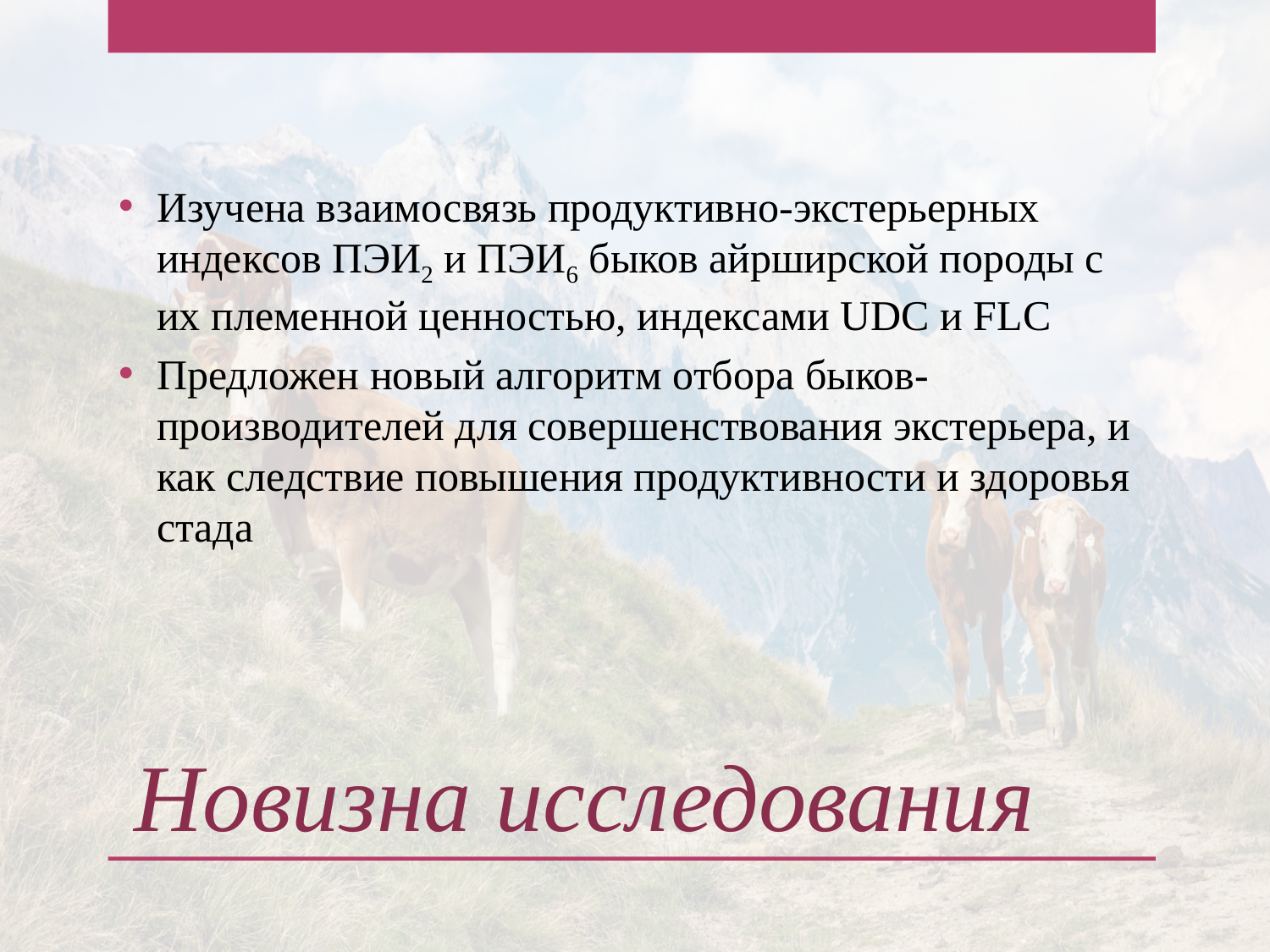

Изучена взаимосвязь продуктивно-экстерьерных индексов ПЭИ2 и ПЭИ6 быков айрширской породы с их племенной ценностью, индексами UDC и FLC
Предложен новый алгоритм отбора быков-производителей для совершенствования экстерьера, и как следствие повышения продуктивности и здоровья стада
# Новизна исследования